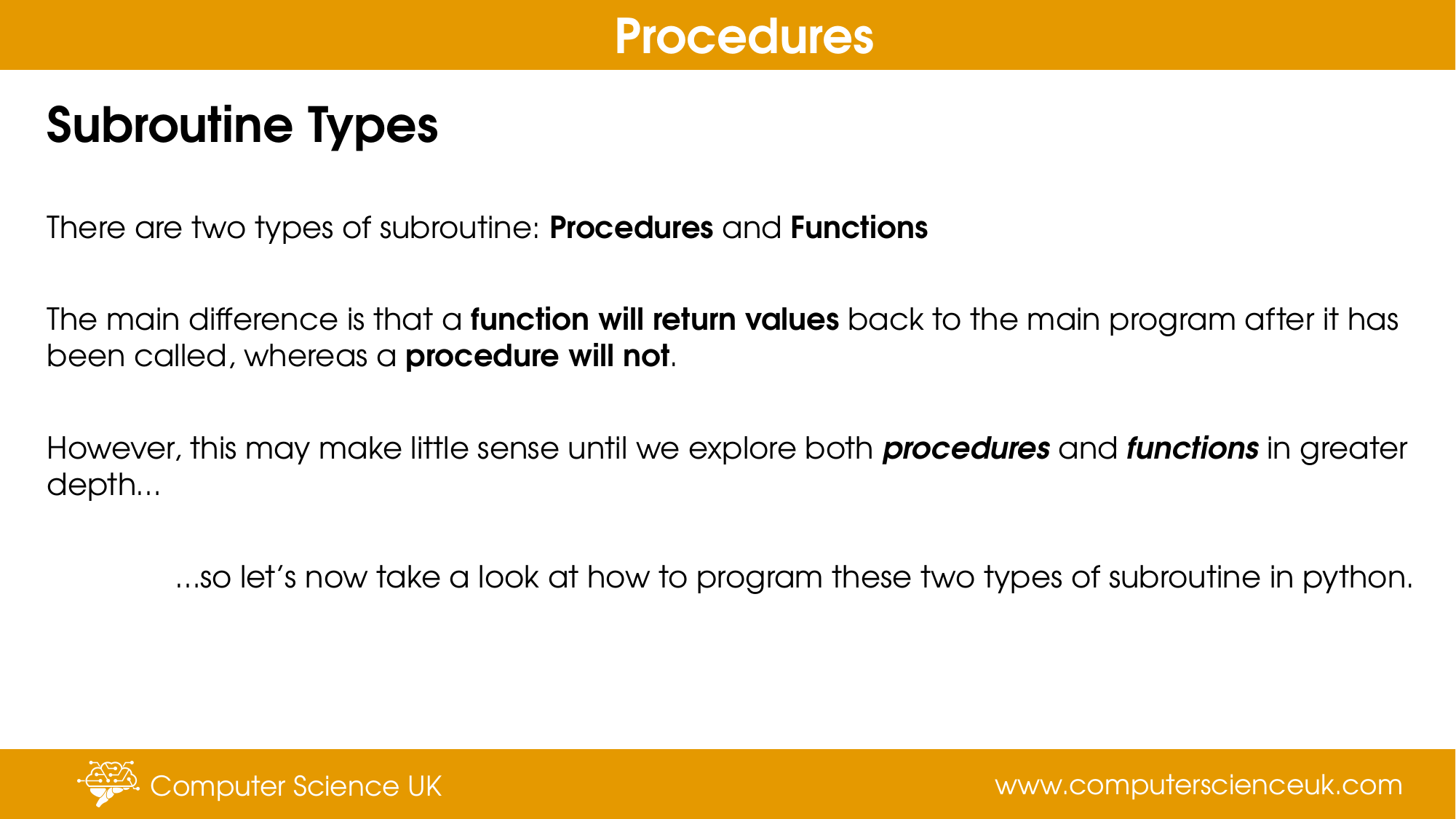

# Procedures
Subroutine Types

There are two types of subroutine: Procedures and Functions

The main difference is that a function will return values back to the main program after it has been called, whereas a procedure will not.

However, this may make little sense until we explore both procedures and functions in greater depth…

…so let’s now take a look at how to program these two types of subroutine in python.